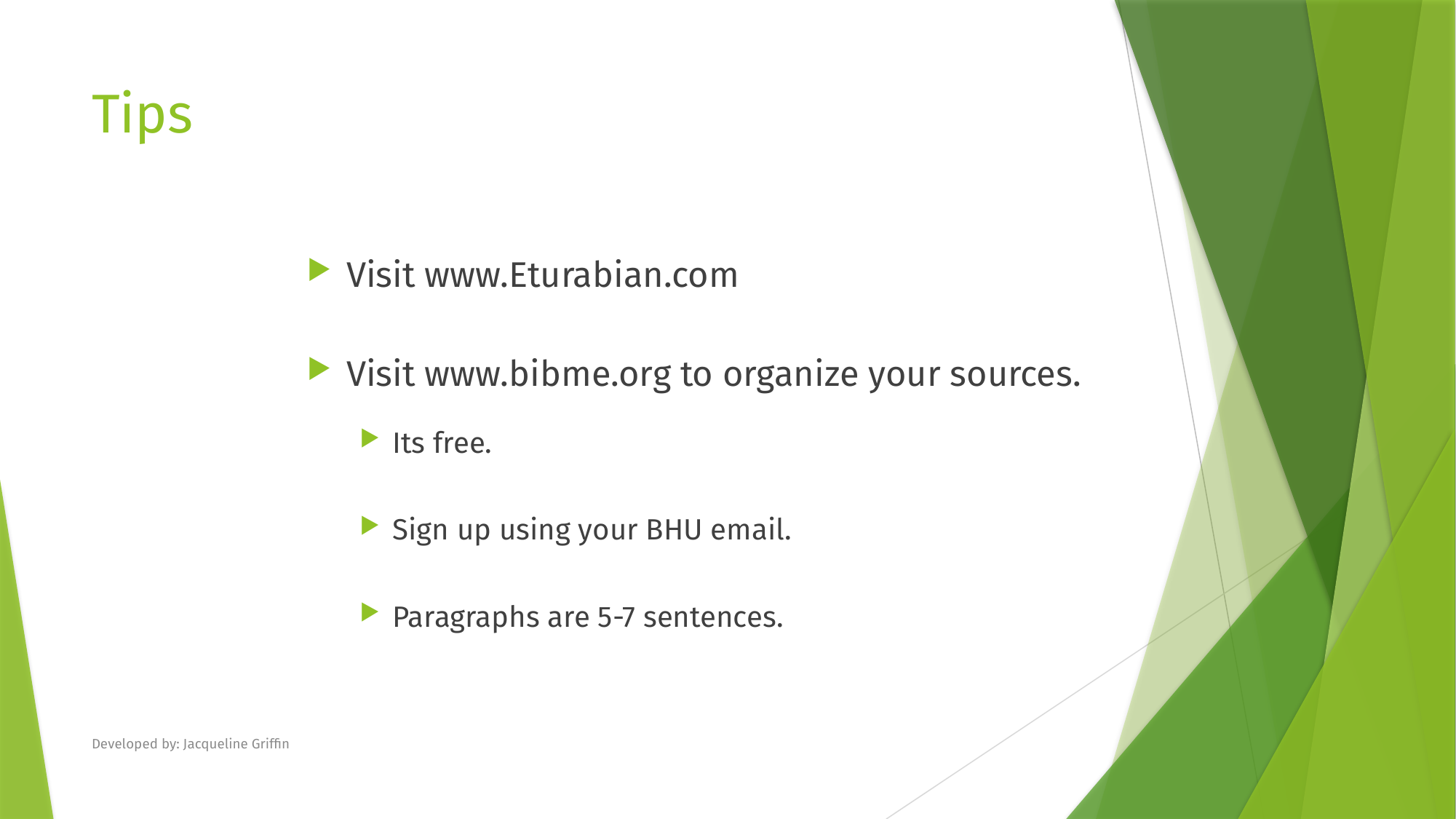

# Tips

Visit www.Eturabian.com

Visit www.bibme.org to organize your sources.

Its free.

Sign up using your BHU email.

Paragraphs are 5-7 sentences.

Developed by: Jacqueline Griffin